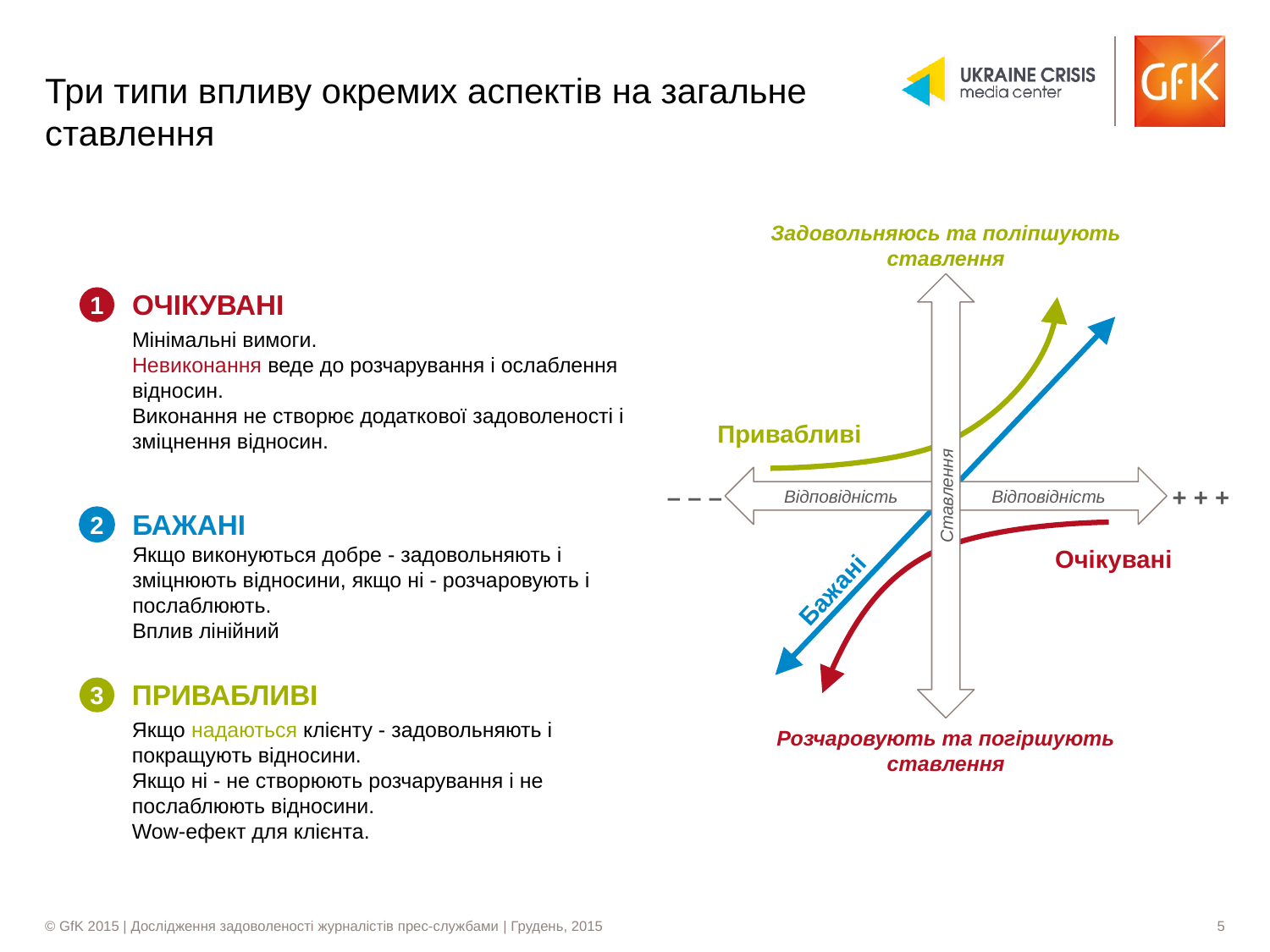

# Три типи впливу окремих аспектів на загальне ставлення
Задовольняюсь та поліпшують ставлення
Ставлення
Відповідність
Відповідність
ОЧІКУВАНІ
Мінімальні вимоги.
Невиконання веде до розчарування і ослаблення відносин.
Виконання не створює додаткової задоволеності і зміцнення відносин.
1

Привабливі
+ + +
– – –
БАЖАНІ
Якщо виконуються добре - задовольняють і зміцнюють відносини, якщо ні - розчаровують і послаблюють.
Вплив лінійний
2

Очікувані
Бажані
ПРИВАБЛИВІ
Якщо надаються клієнту - задовольняють і покращують відносини.
Якщо ні - не створюють розчарування і не послаблюють відносини.
Wow-ефект для клієнта.
3
Розчаровують та погіршують ставлення